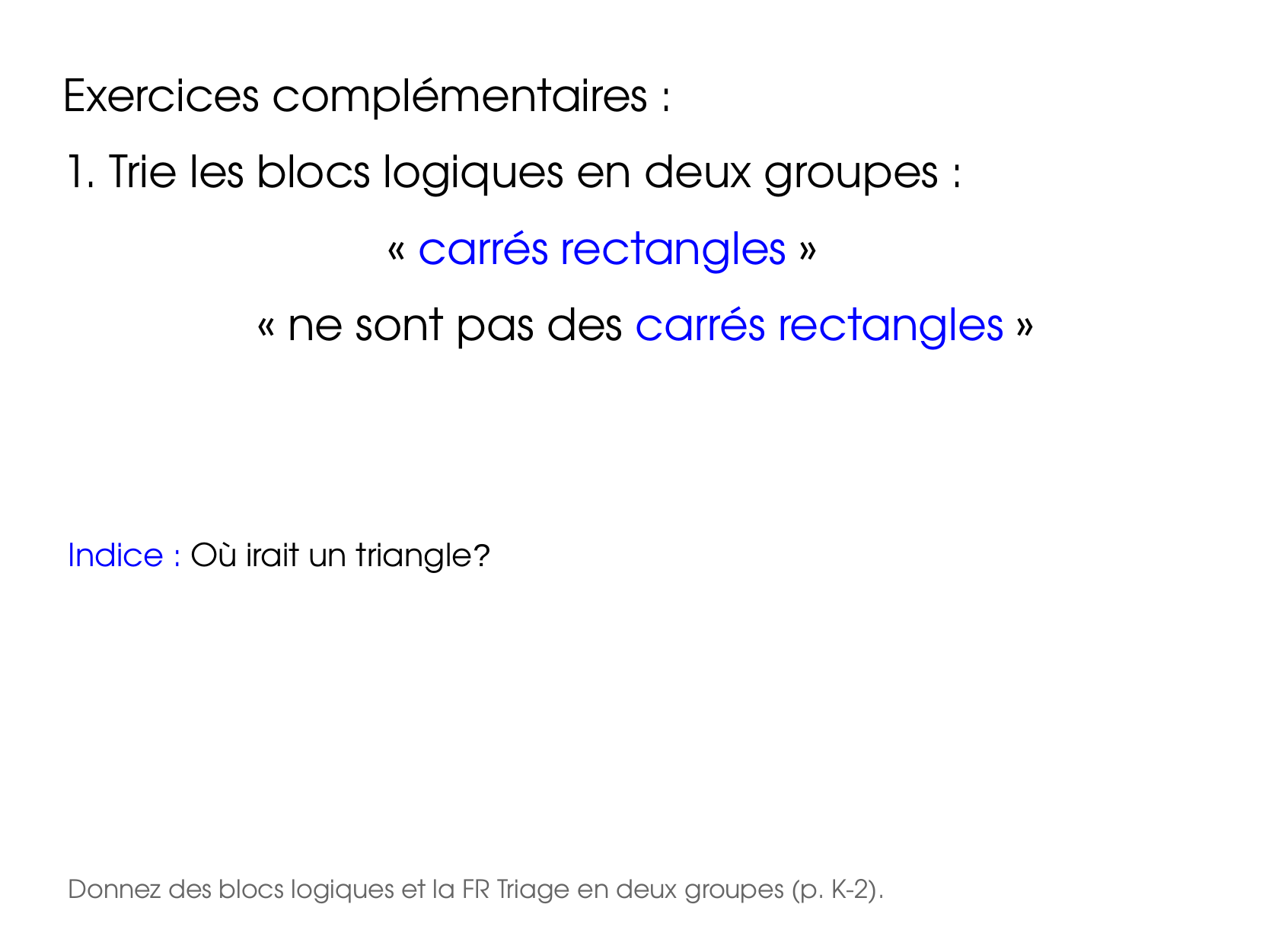

Exercices complémentaires :
1. Trie les blocs logiques en deux groupes :
« carrés rectangles »
  « ne sont pas des carrés rectangles »
Indice : Où irait un triangle?
Donnez des blocs logiques et la FR Triage en deux groupes (p. K-2).